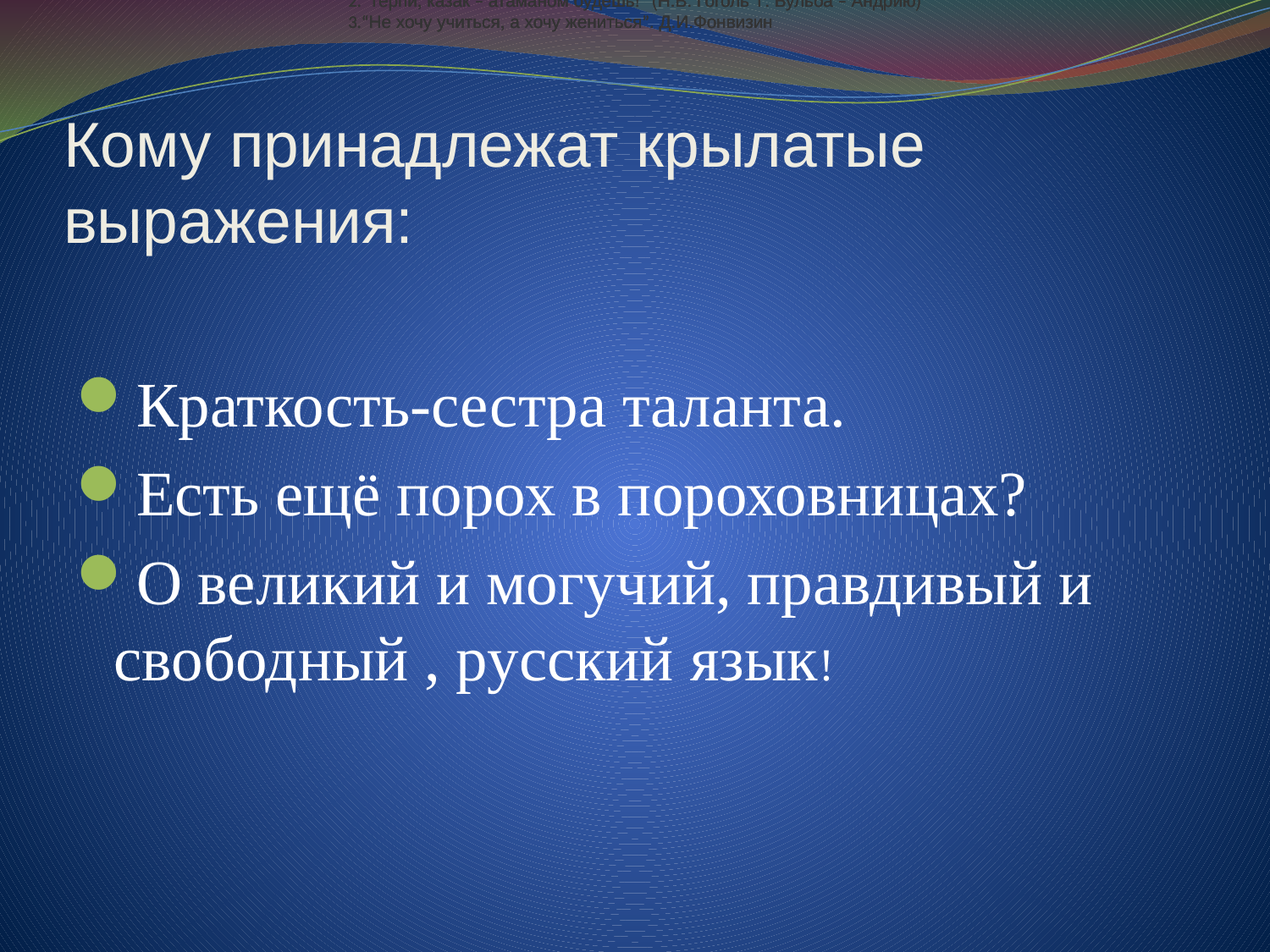

“Краткость – сестра таланта”  (А. П. Чехов)
“Терпи, казак – атаманом будешь!” (Н.В. Гоголь Т. Бульба – Андрию)
“Не хочу учиться, а хочу жениться”. Д.И.Фонвизин

“Краткость – сестра таланта”  (А. П. Чехов)
“Терпи, казак – атаманом будешь!” (Н.В. Гоголь Т. Бульба – Андрию)
“Не хочу учиться, а хочу жениться”. Д.И.Фонвизин

“Краткость – сестра таланта”  (А. П. Чехов)
“Терпи, казак – атаманом будешь!” (Н.В. Гоголь Т. Бульба – Андрию)
“Не хочу учиться, а хочу жениться”. Д.И.Фонвизин

# Кому принадлежат крылатые выражения:

Краткость-сестра таланта.
Есть ещё порох в пороховницах?
О великий и могучий, правдивый и свободный , русский язык!